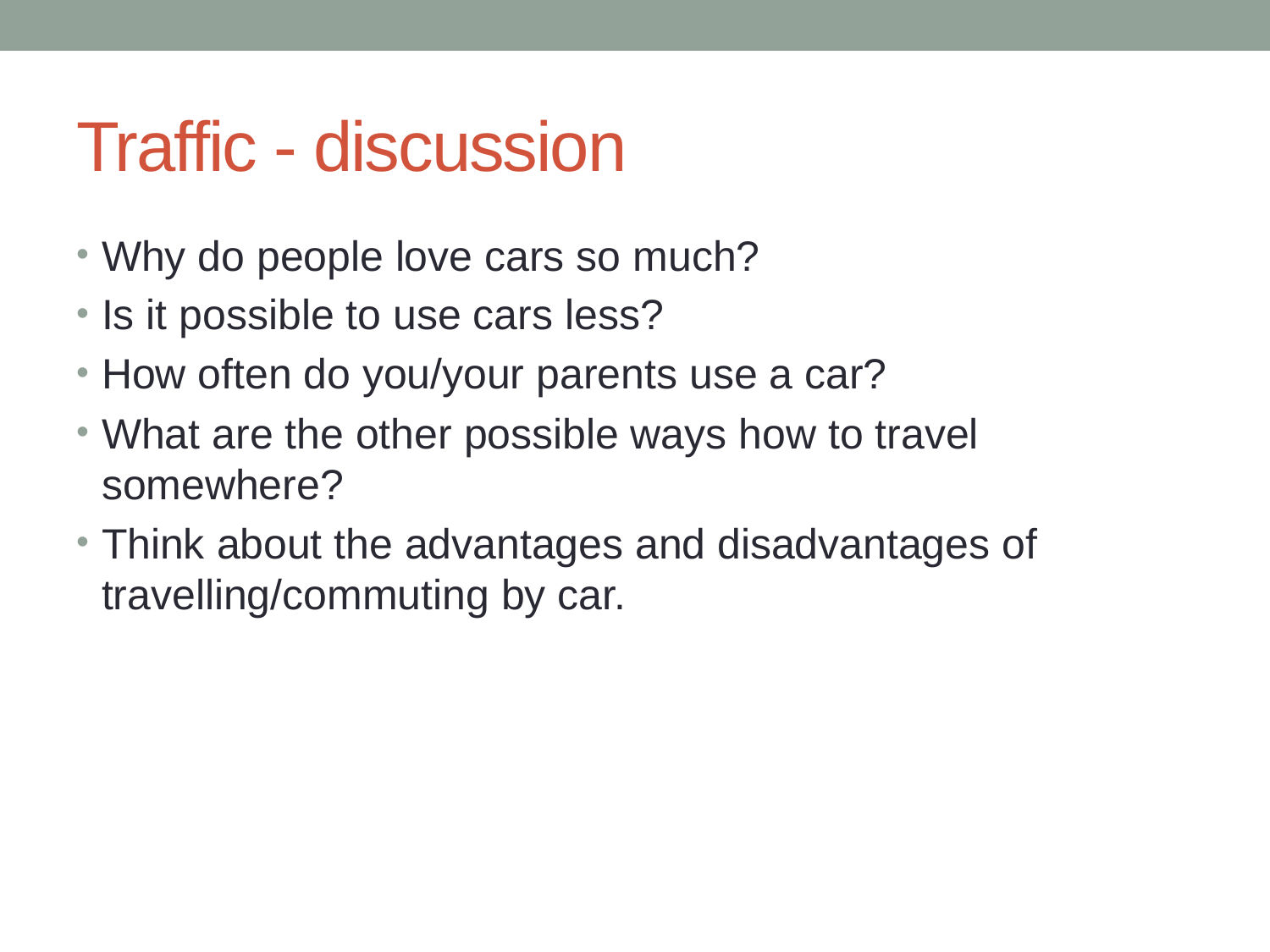

# Traffic - discussion
Why do people love cars so much?
Is it possible to use cars less?
How often do you/your parents use a car?
What are the other possible ways how to travel somewhere?
Think about the advantages and disadvantages of travelling/commuting by car.